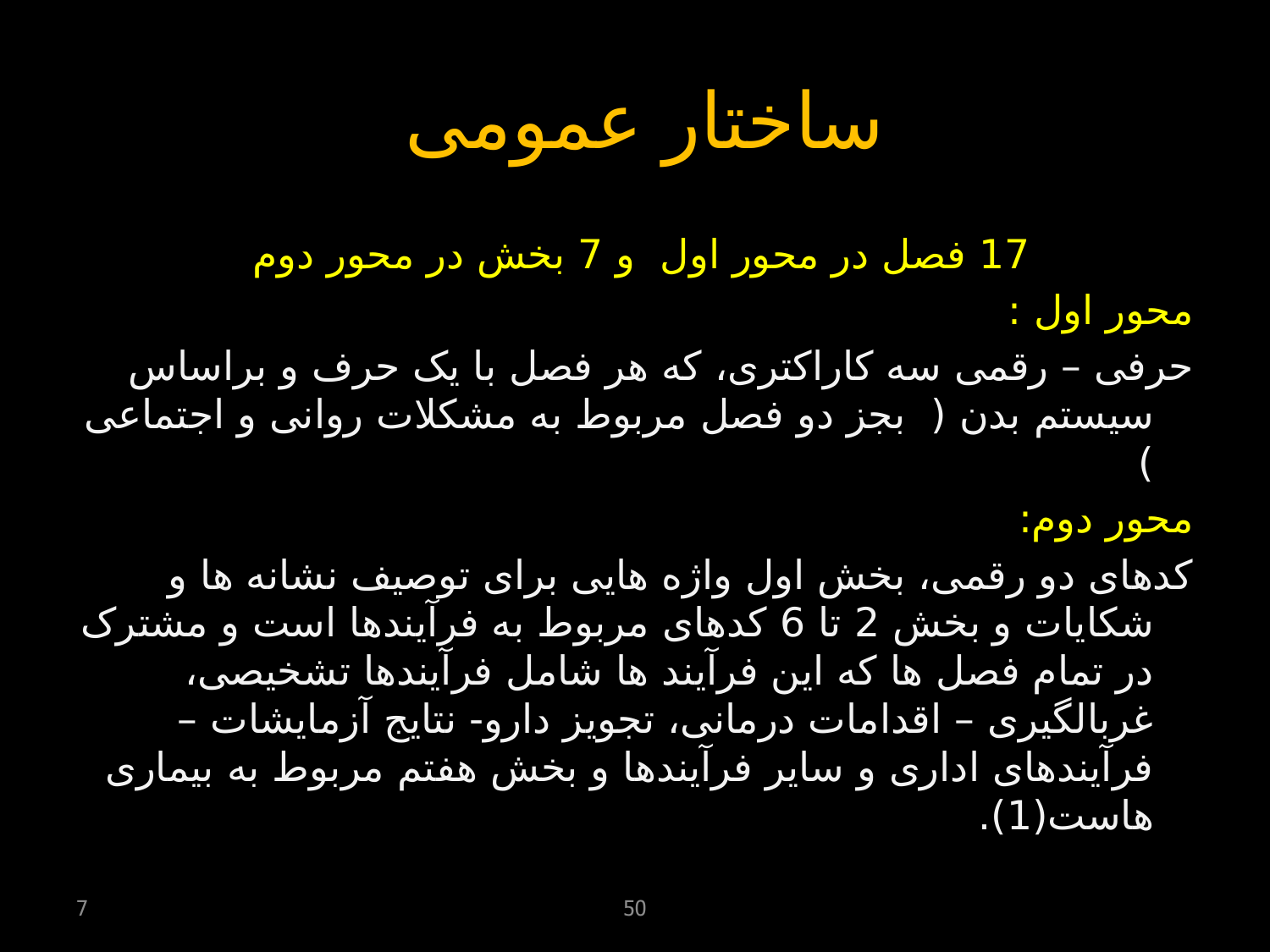

# ساختار عمومی
17 فصل در محور اول  و 7 بخش در محور دوم
محور اول :
حرفی – رقمی سه کاراکتری، که هر فصل با یک حرف و براساس سیستم بدن (  بجز دو فصل مربوط به مشکلات روانی و اجتماعی )
محور دوم:
کدهای دو رقمی، بخش اول واژه هایی برای توصیف نشانه ها و شکایات و بخش 2 تا 6 کدهای مربوط به فرآیندها است و مشترک در تمام فصل ها که این فرآیند ها شامل فرآیندها تشخیصی، غربالگیری – اقدامات درمانی، تجویز دارو- نتایج آزمایشات – فرآیندهای اداری و سایر فرآیندها و بخش هفتم مربوط به بیماری هاست(1).
7
50